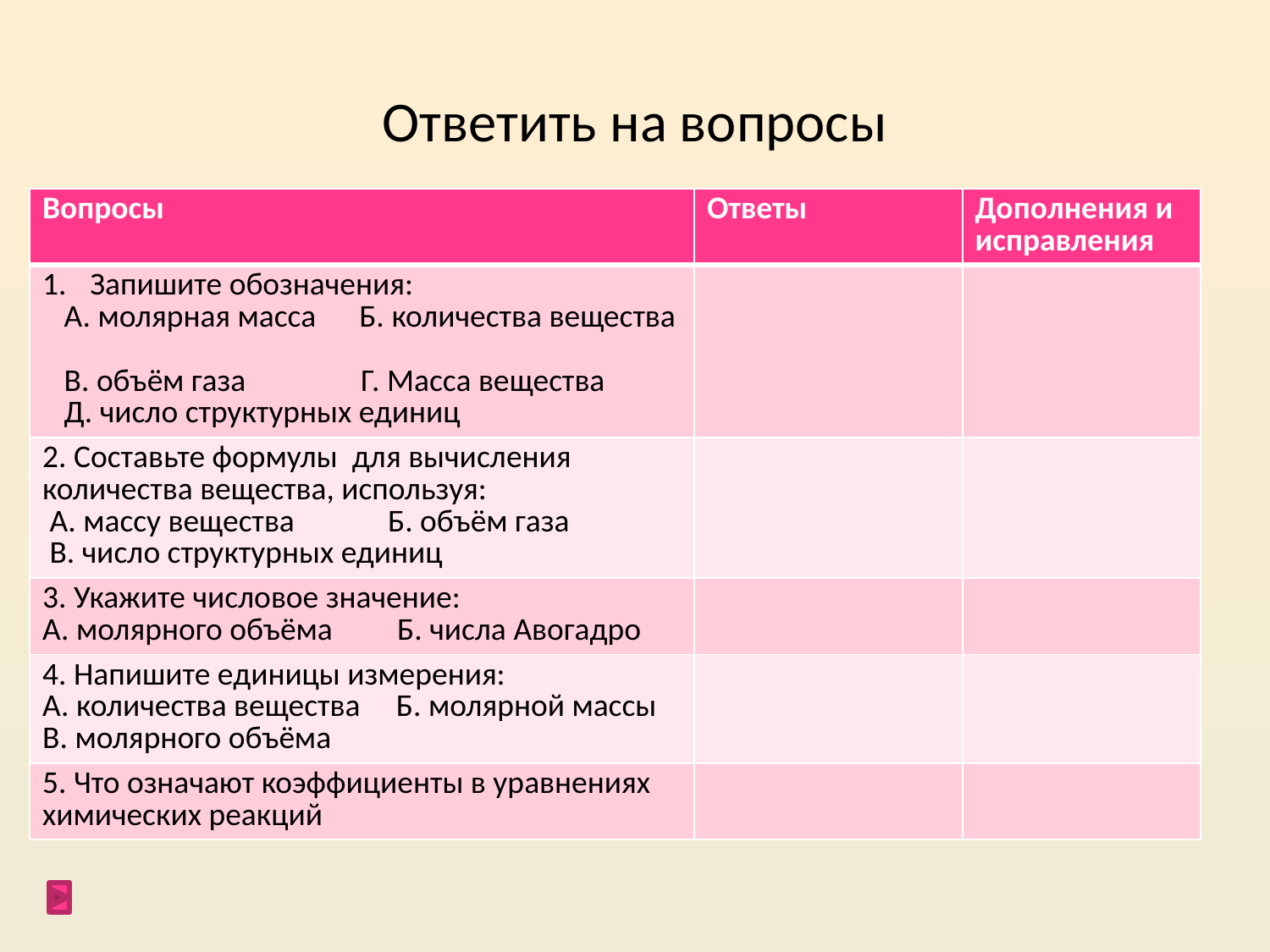

# Ответить на вопросы
| Вопросы | Ответы | Дополнения и исправления |
| --- | --- | --- |
| Запишите обозначения: А. молярная масса Б. количества вещества В. объём газа Г. Масса вещества Д. число структурных единиц |  |  |
| 2. Составьте формулы для вычисления количества вещества, используя: А. массу вещества Б. объём газа В. число структурных единиц |  |  |
| 3. Укажите числовое значение: А. молярного объёма Б. числа Авогадро |  |  |
| 4. Напишите единицы измерения: А. количества вещества Б. молярной массы В. молярного объёма |  |  |
| 5. Что означают коэффициенты в уравнениях химических реакций |  |  |
Бланк-кластер